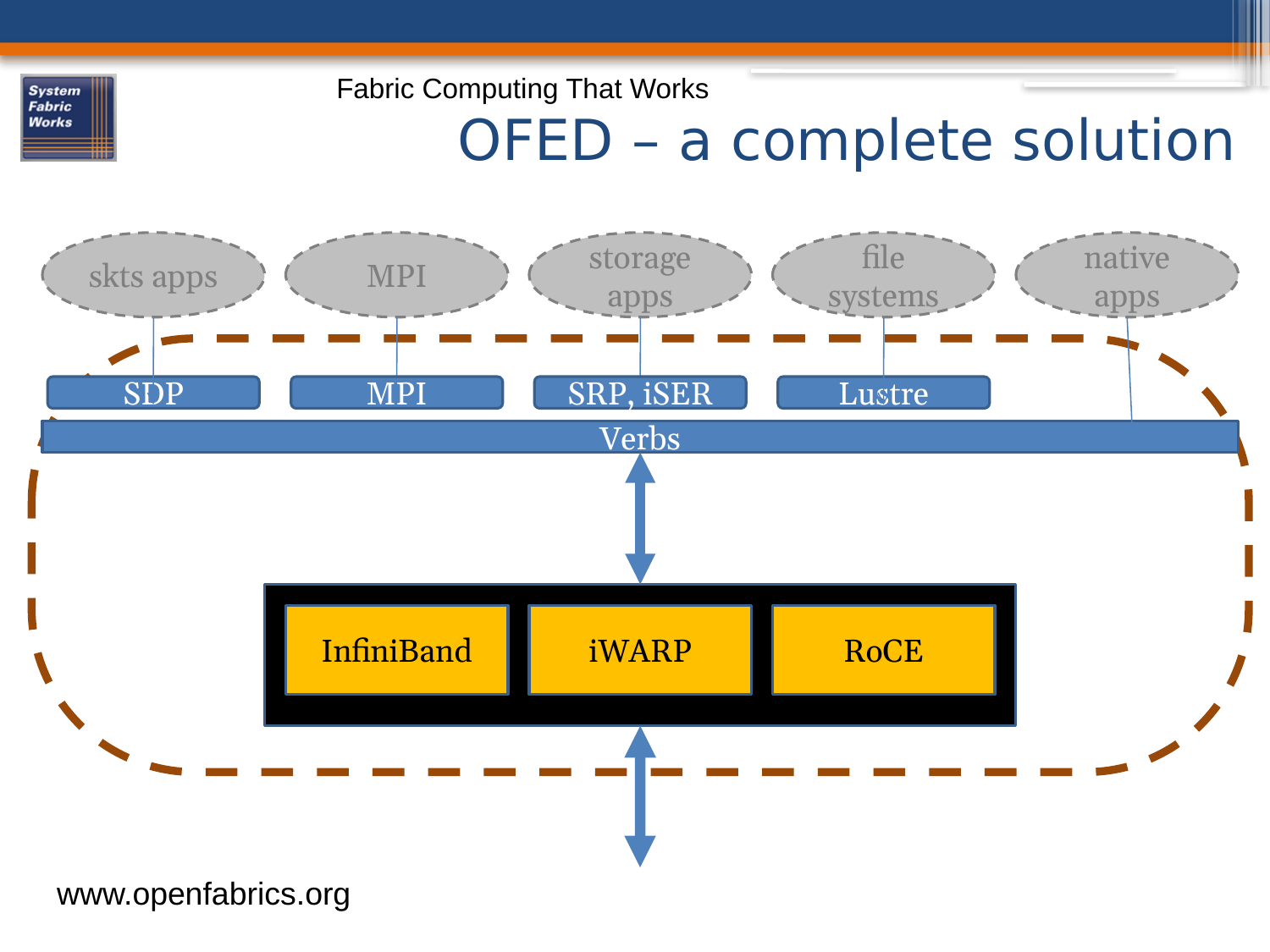

# OFED – a complete solution
skts apps
MPI
storage apps
file systems
native apps

SDP
MPI
SRP, iSER
Lustre
Verbs

InfiniBand
iWARP
RoCE
www.openfabrics.org